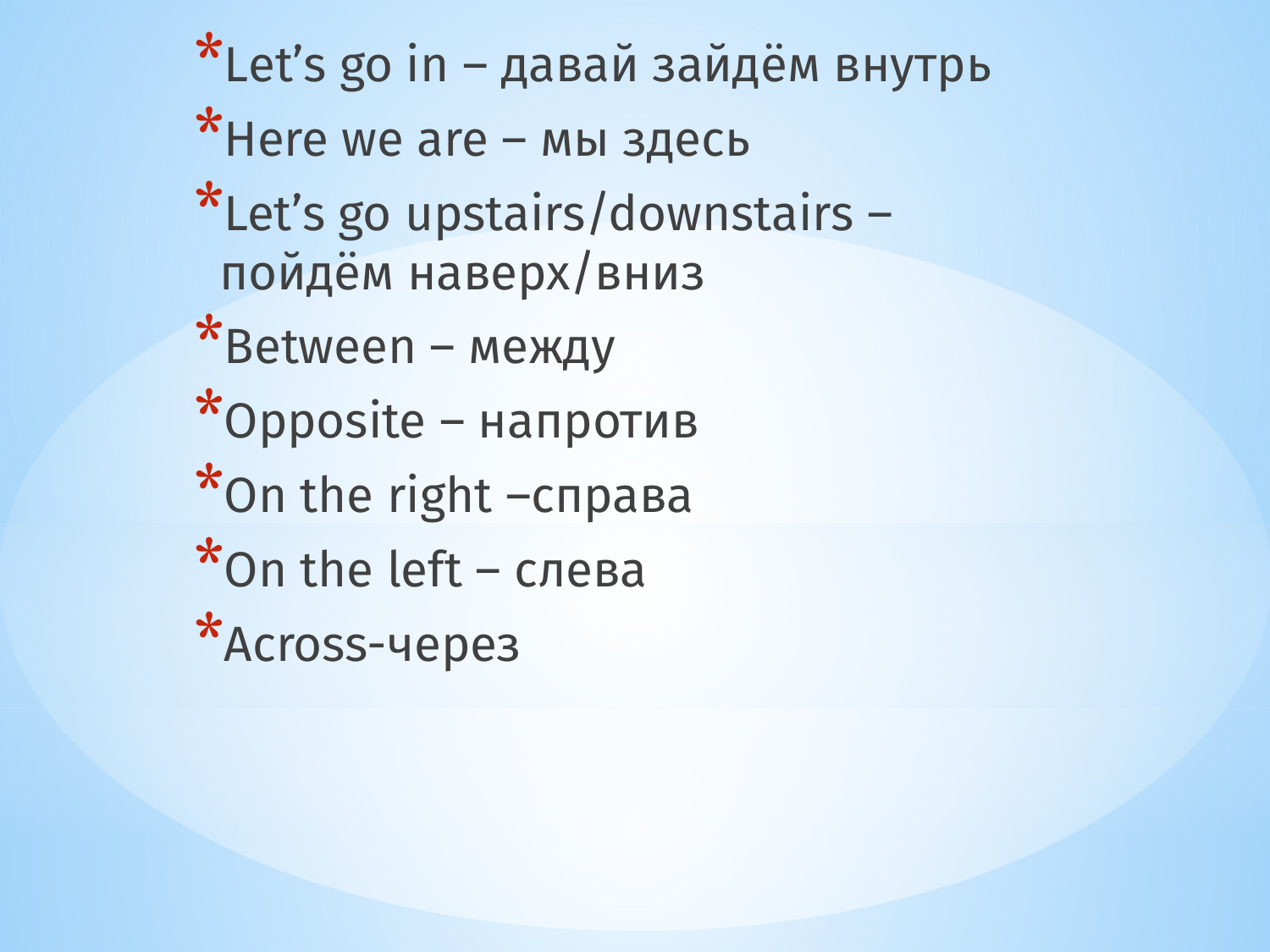

Let’s go in – давай зайдём внутрь
Here we are – мы здесь
Let’s go upstairs/downstairs – пойдём наверх/вниз
Between – между
Opposite – напротив
On the right –cправа
On the left – слева
Across-через